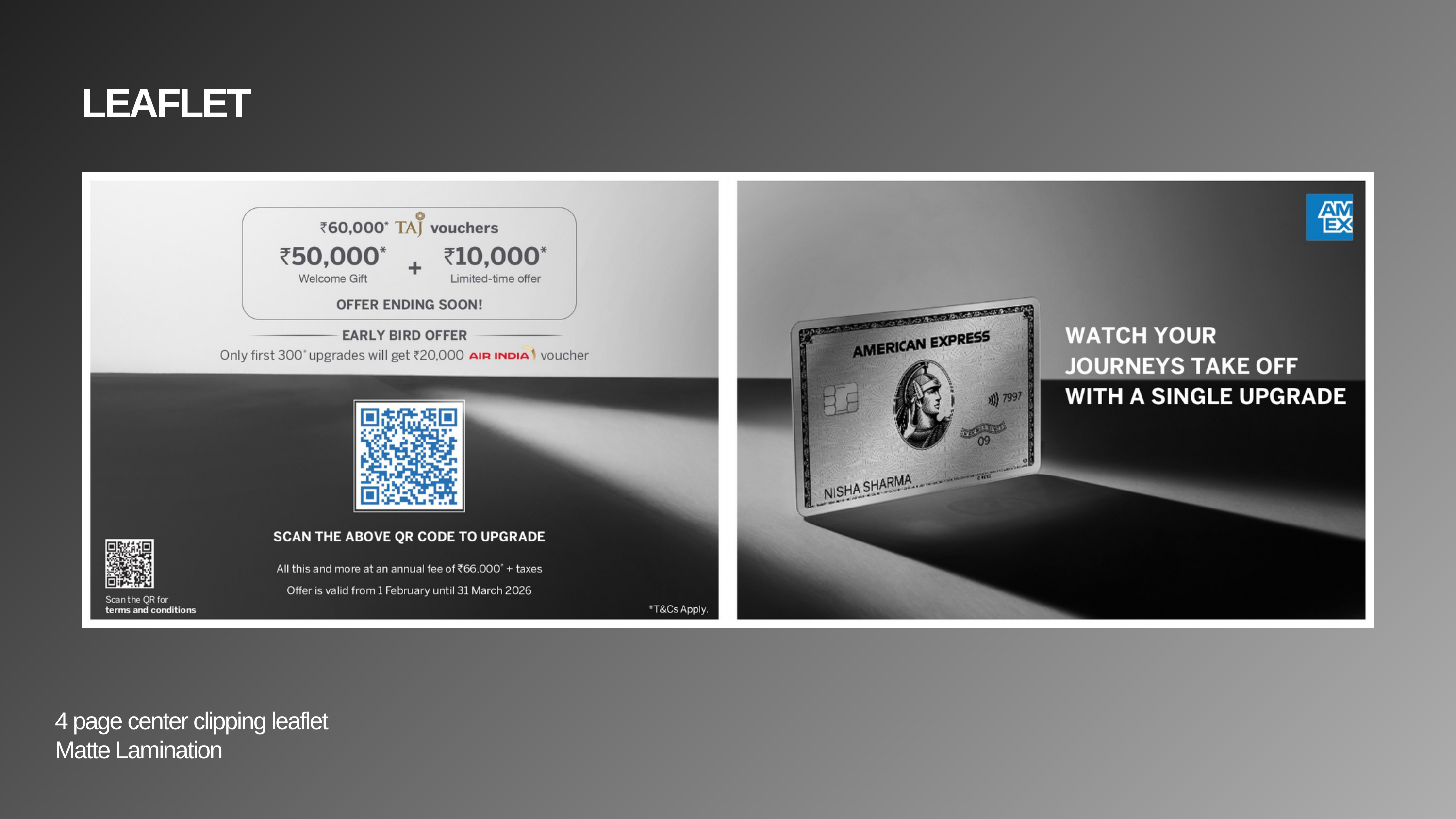

LEAFLET

4 page center clipping leaflet
Matte Lamination